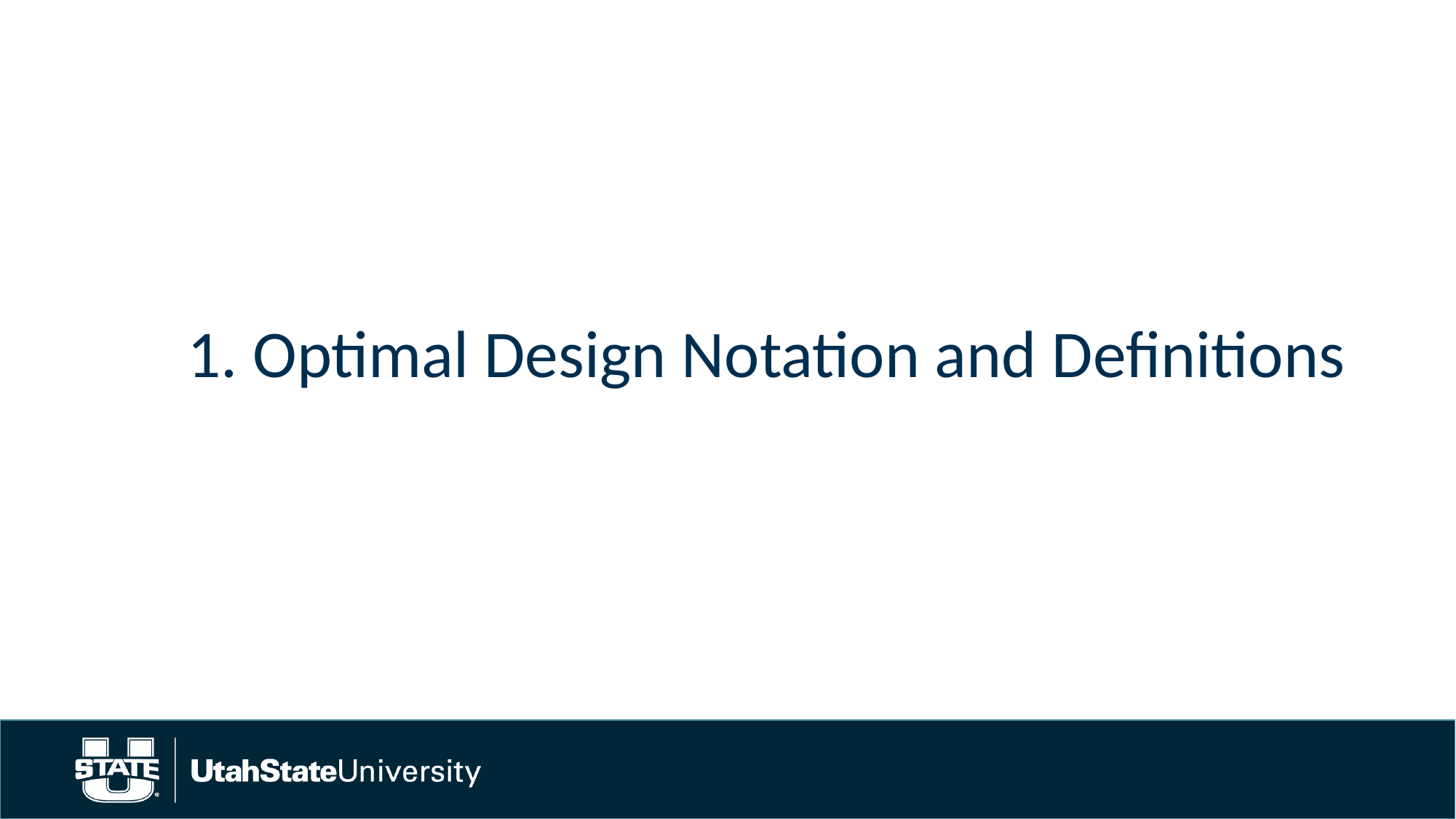

# 1. Optimal Design Notation and Definitions